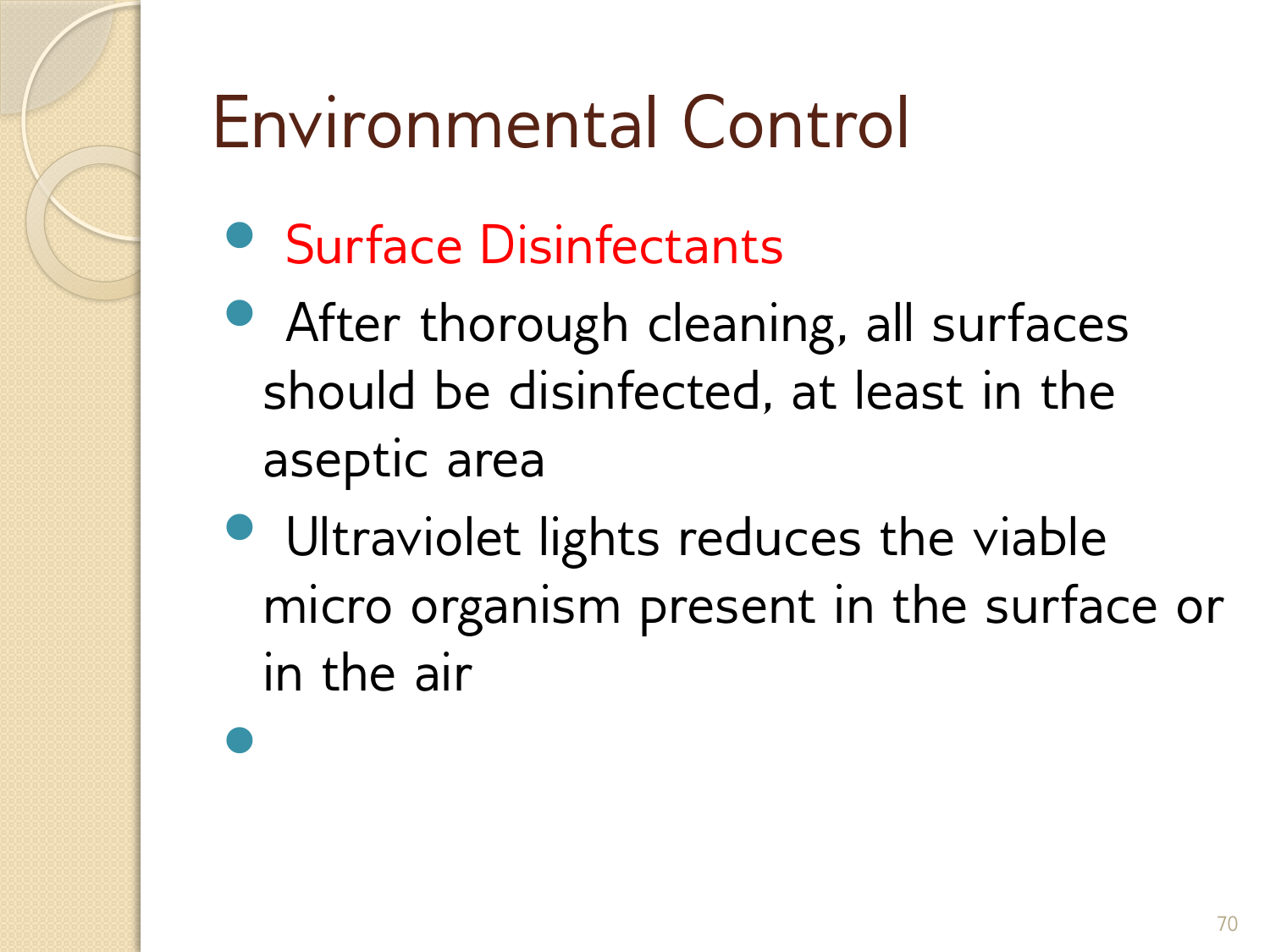

# Environmental Control
 Surface Disinfectants
 After thorough cleaning, all surfaces should be disinfected, at least in the aseptic area
 Ultraviolet lights reduces the viable micro organism present in the surface or in the air

70